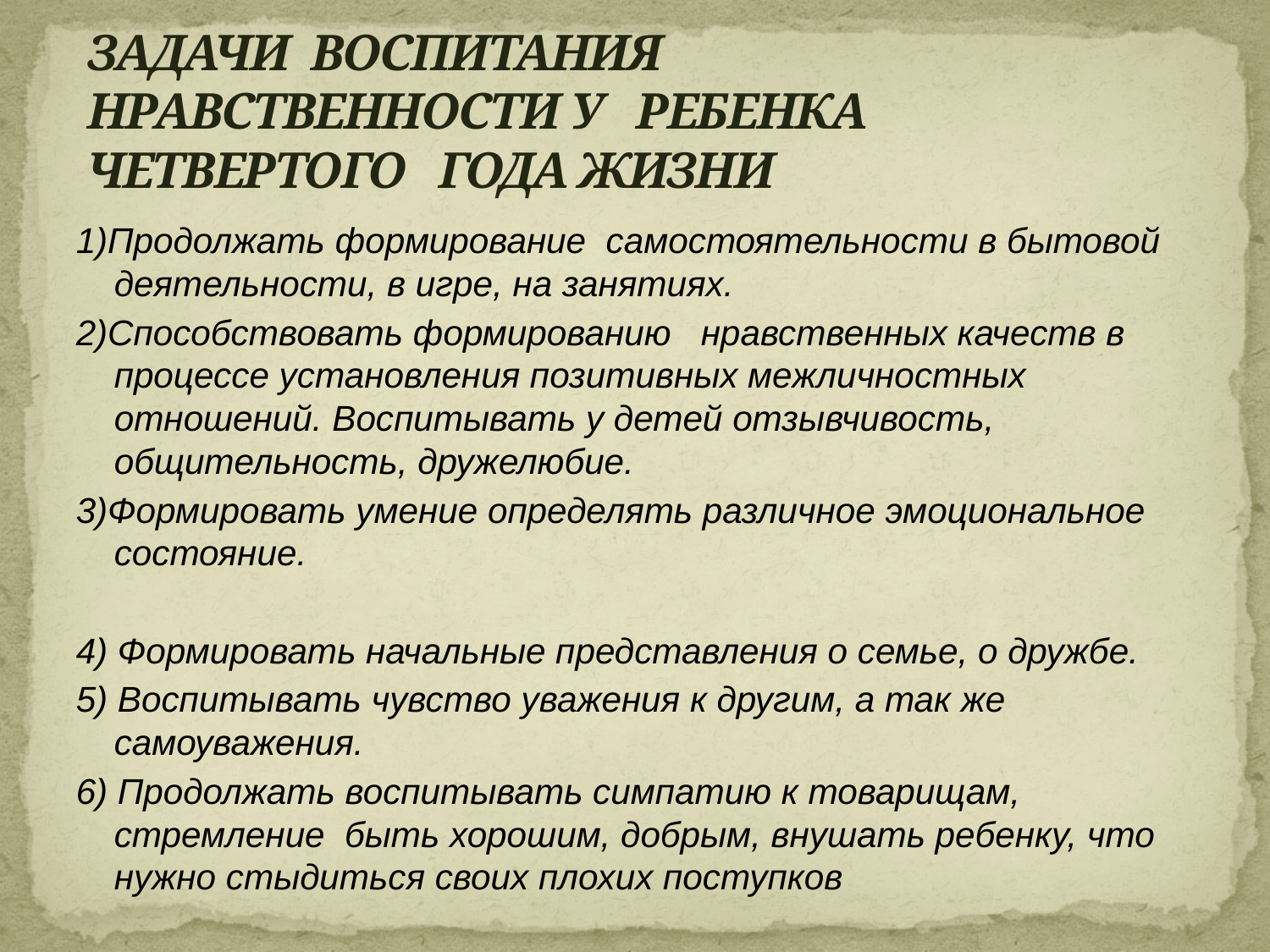

# ЗАДАЧИ  ВОСПИТАНИЯ  НРАВСТВЕННОСТИ У   РЕБЕНКА   ЧЕТВЕРТОГО   ГОДА ЖИЗНИ
1)Продолжать формирование  самостоятельности в бытовой деятельности, в игре, на занятиях.
2)Способствовать формированию   нравственных качеств в процессе установления позитивных межличностных отношений. Воспитывать у детей отзывчивость, общительность, дружелюбие.
3)Формировать умение определять различное эмоциональное состояние.

4) Формировать начальные представления о семье, о дружбе.
5) Воспитывать чувство уважения к другим, а так же самоуважения.
6) Продолжать воспитывать симпатию к товарищам, стремление  быть хорошим, добрым, внушать ребенку, что нужно стыдиться своих плохих поступков